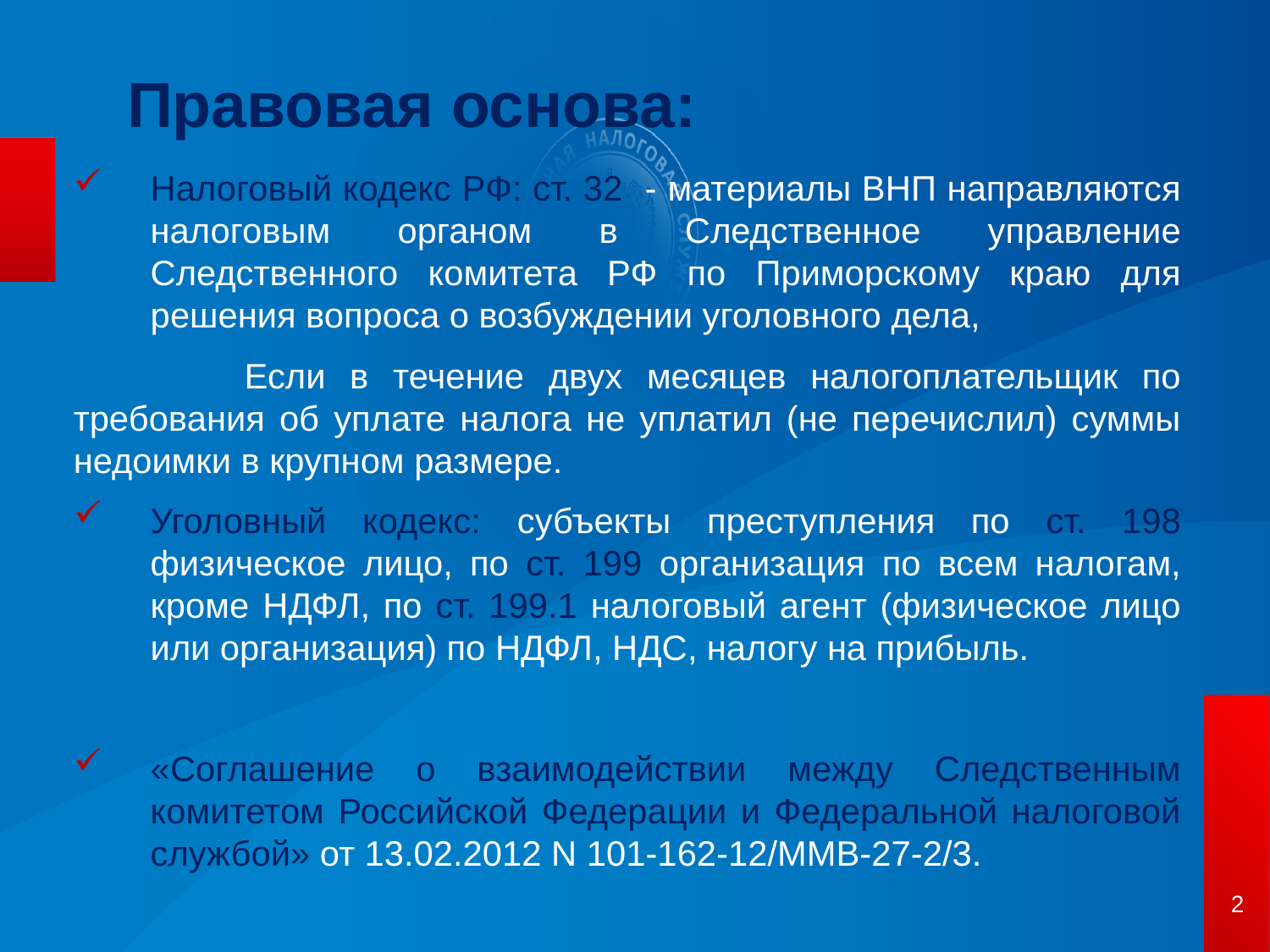

# Правовая основа:
Налоговый кодекс РФ: ст. 32  - материалы ВНП направляются налоговым органом в Следственное управление Следственного комитета РФ по Приморскому краю для решения вопроса о возбуждении уголовного дела,
       Если в течение двух месяцев налогоплательщик по требования об уплате налога не уплатил (не перечислил) суммы недоимки в крупном размере.
Уголовный кодекс: субъекты преступления по ст. 198 физическое лицо, по ст. 199 организация по всем налогам, кроме НДФЛ, по ст. 199.1 налоговый агент (физическое лицо или организация) по НДФЛ, НДС, налогу на прибыль.

«Соглашение о взаимодействии между Следственным комитетом Российской Федерации и Федеральной налоговой службой» от 13.02.2012 N 101-162-12/ММВ-27-2/3.

2